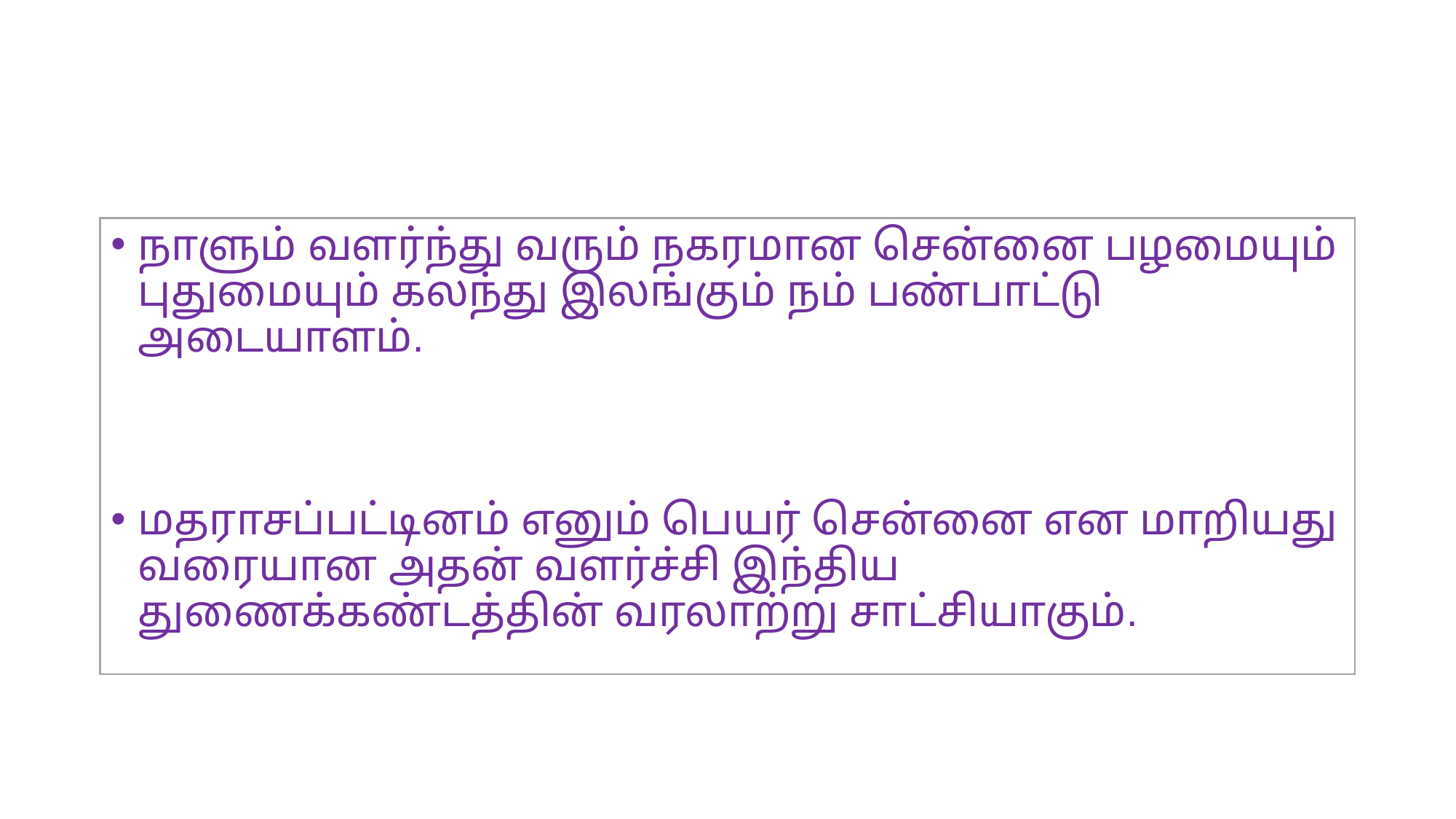

நாளும் வளர்ந்து வரும் நகரமான சென்னை பழமையும் புதுமையும் கலந்து இலங்கும் நம் பண்பாட்டு அடையாளம்.

மதராசப்பட்டினம் எனும் பெயர் சென்னை என மாறியது வரையான அதன் வளர்ச்சி இந்திய துணைக்கண்டத்தின் வரலாற்று சாட்சியாகும்.